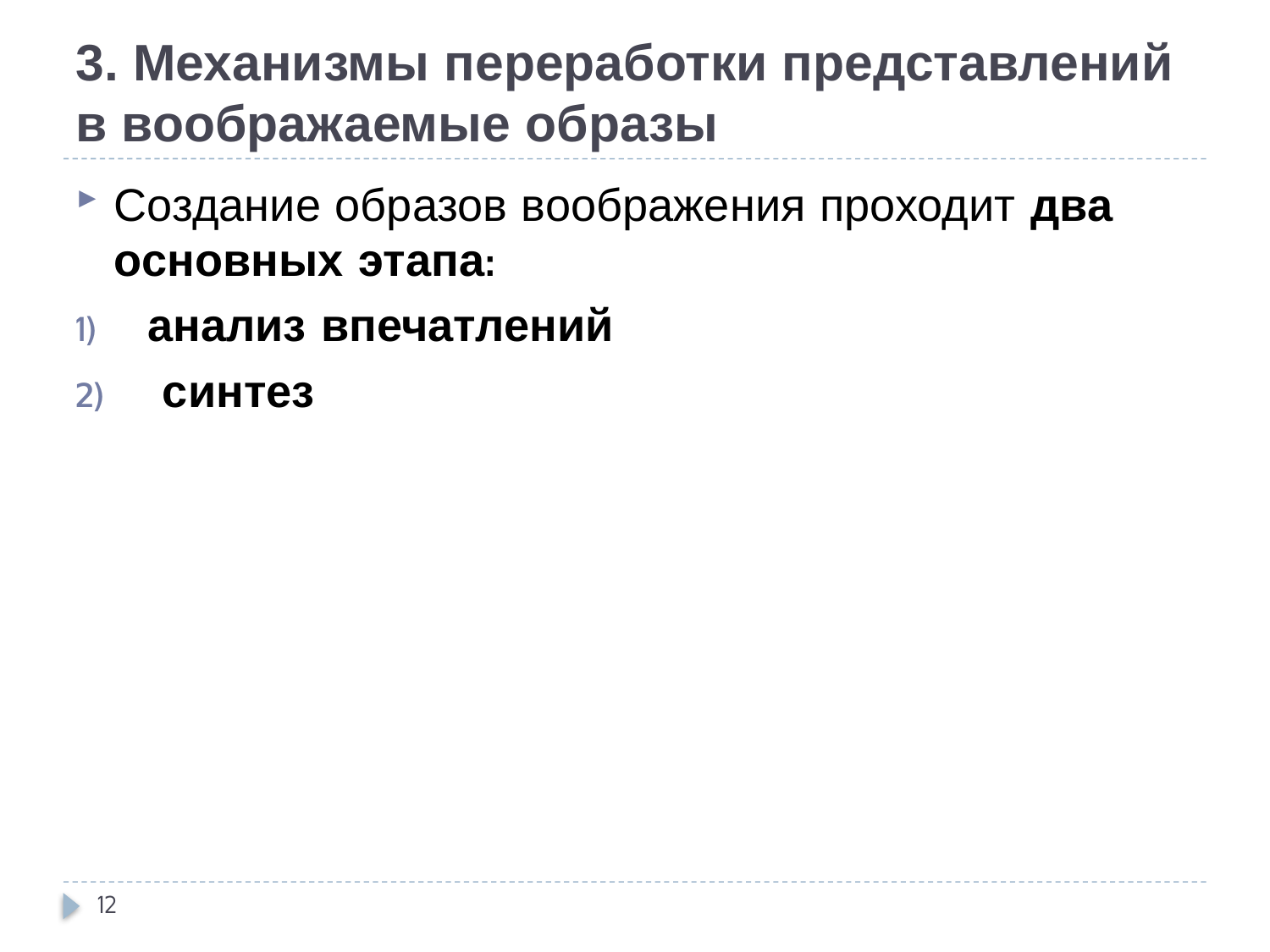

# 3. Механизмы переработки представлений в воображаемые образы
Создание образов воображения проходит два основных этапа:
анализ впечатлений
 синтез

12